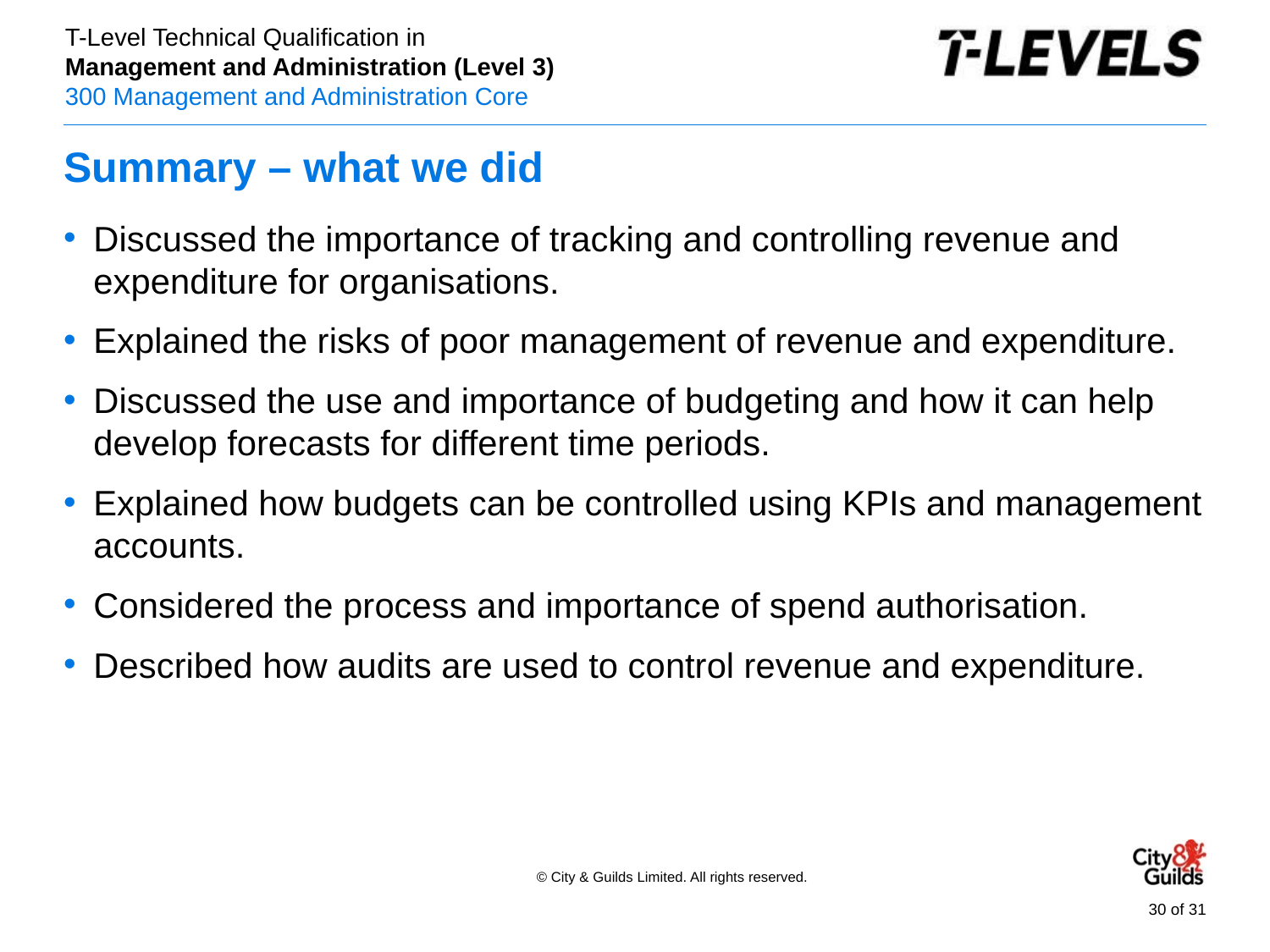

# Summary – what we did
Discussed the importance of tracking and controlling revenue and expenditure for organisations.
Explained the risks of poor management of revenue and expenditure.
Discussed the use and importance of budgeting and how it can help develop forecasts for different time periods.
Explained how budgets can be controlled using KPIs and management accounts.
Considered the process and importance of spend authorisation.
Described how audits are used to control revenue and expenditure.